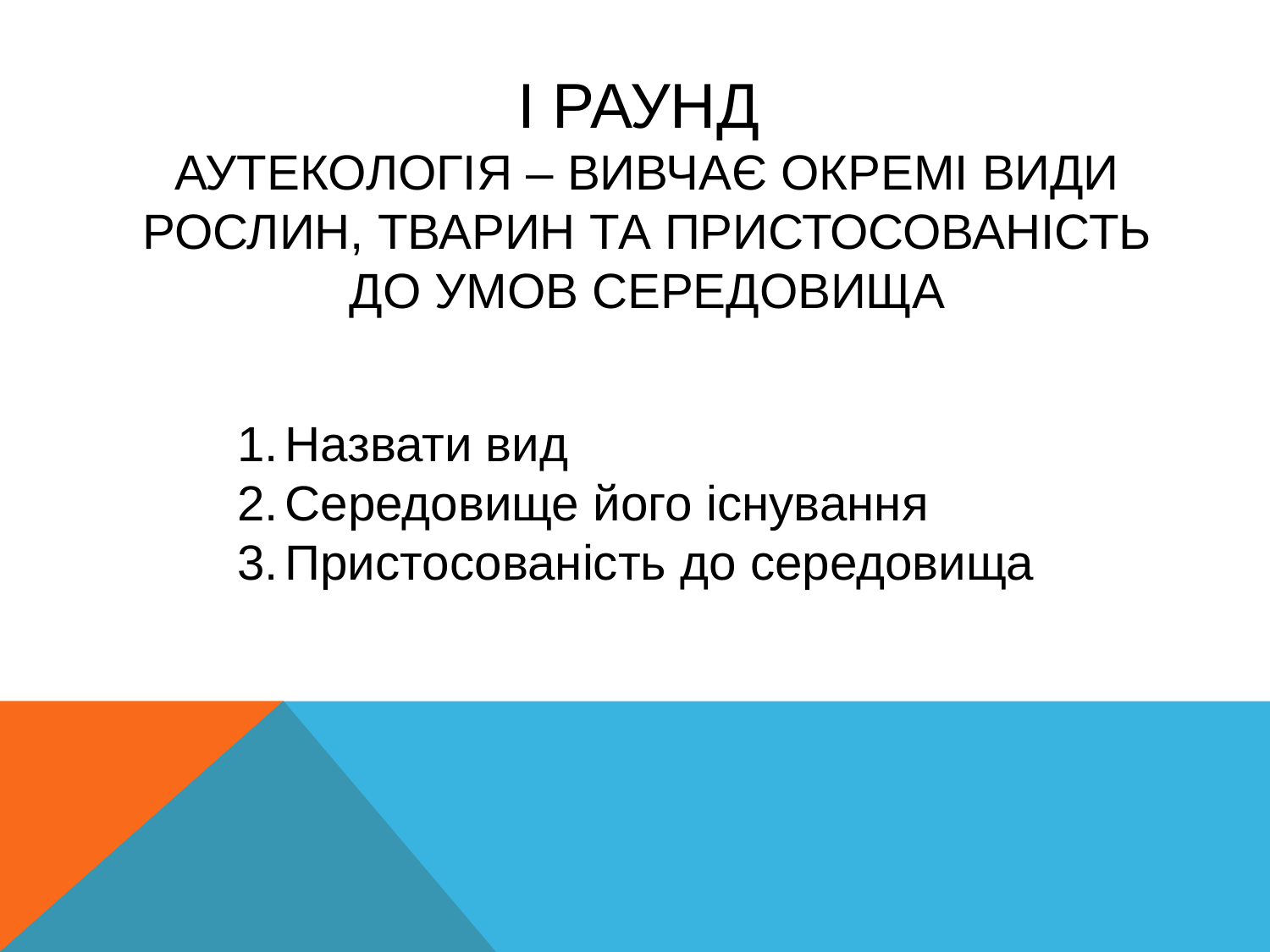

# І раунд АУТЕКОЛоГІЯ – вивчає ОКРЕМІ ВИДИ РОСЛИН, ТВАРИН ТА ПРИСТОСОВАНІСТЬ ДО УМОВ СЕРЕДОВИЩА
Назвати вид
Середовище його існування
Пристосованість до середовища